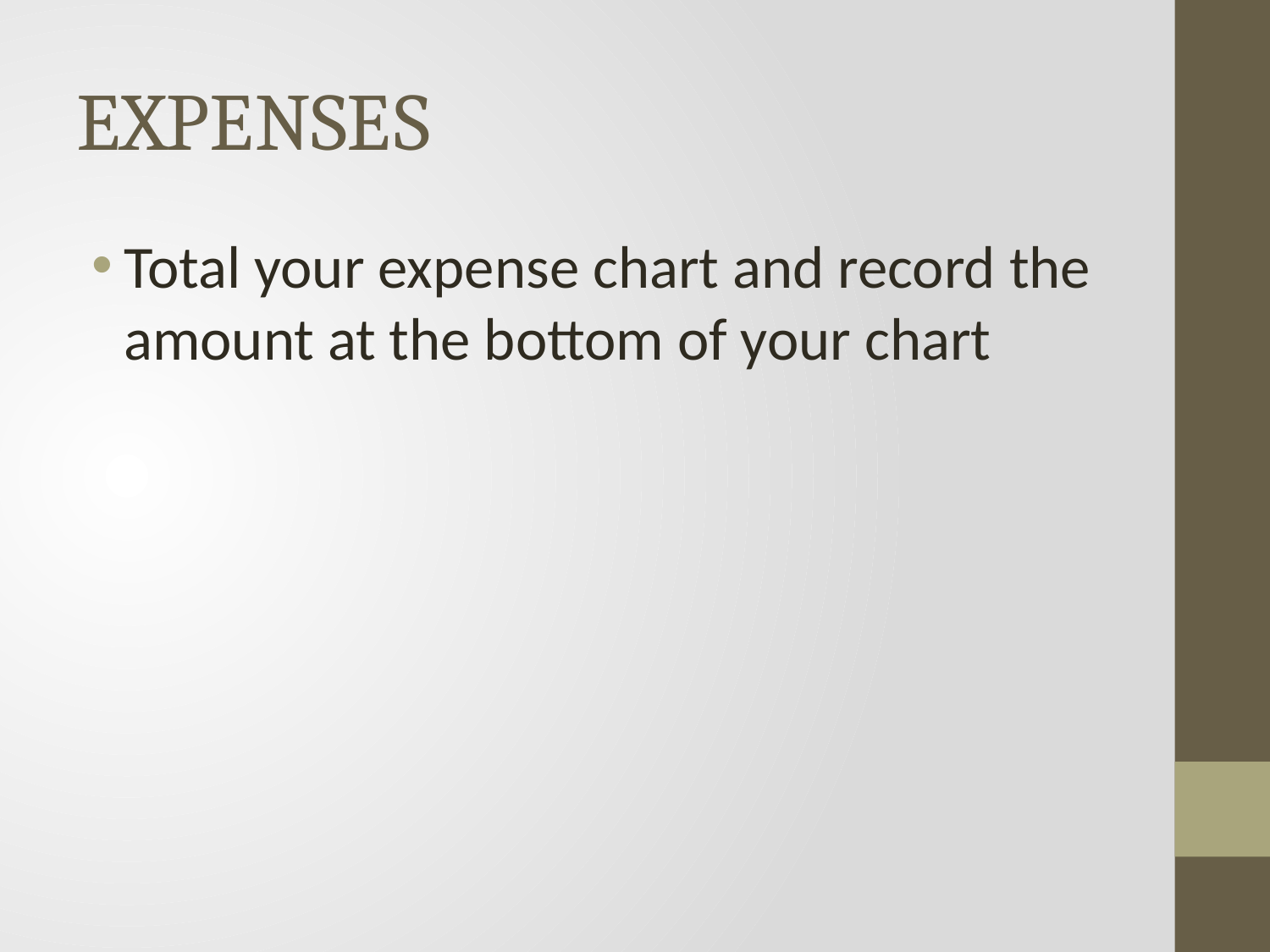

# EXPENSES
Total your expense chart and record the amount at the bottom of your chart